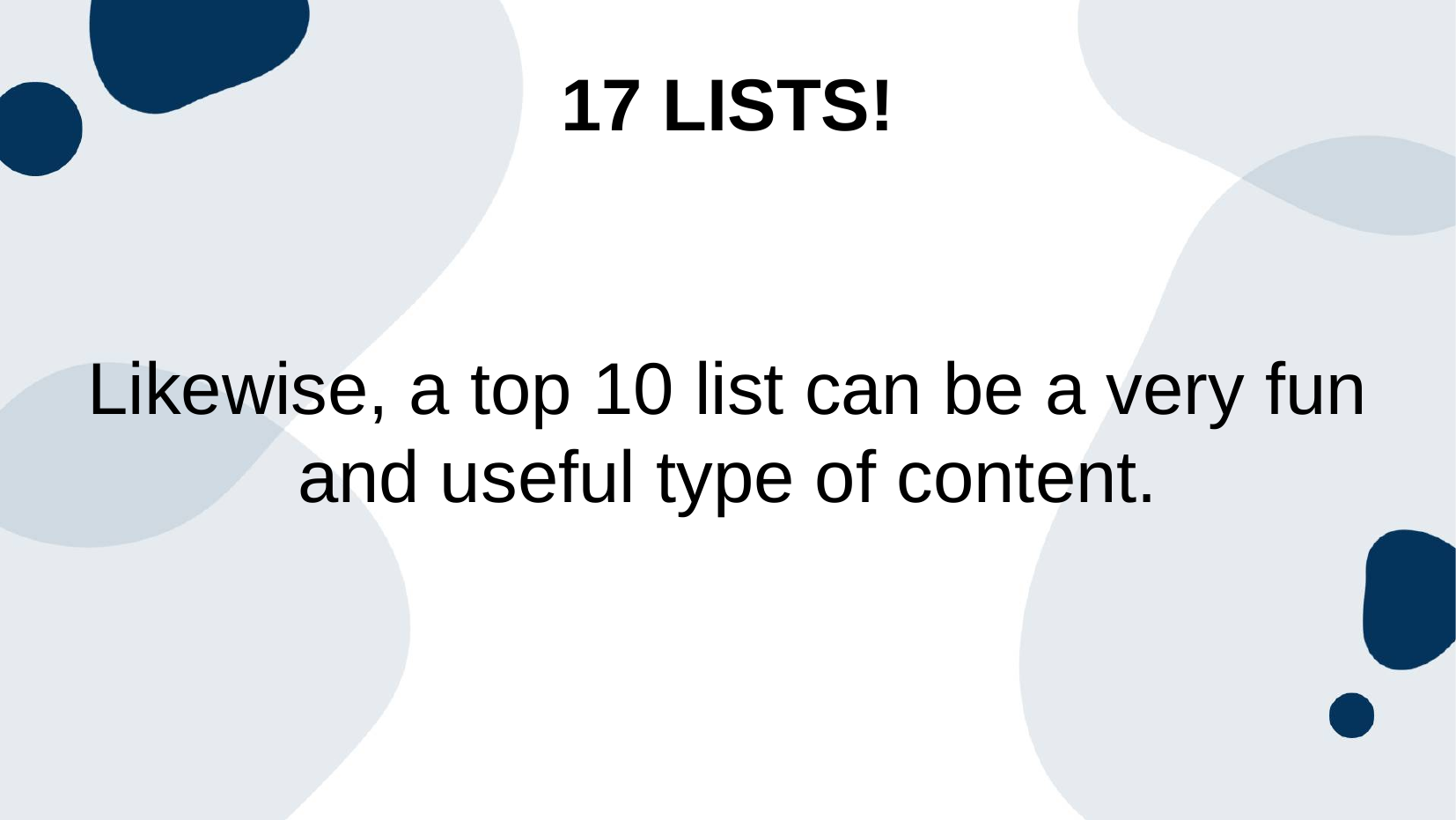

17 Lists!
Likewise, a top 10 list can be a very fun and useful type of content.